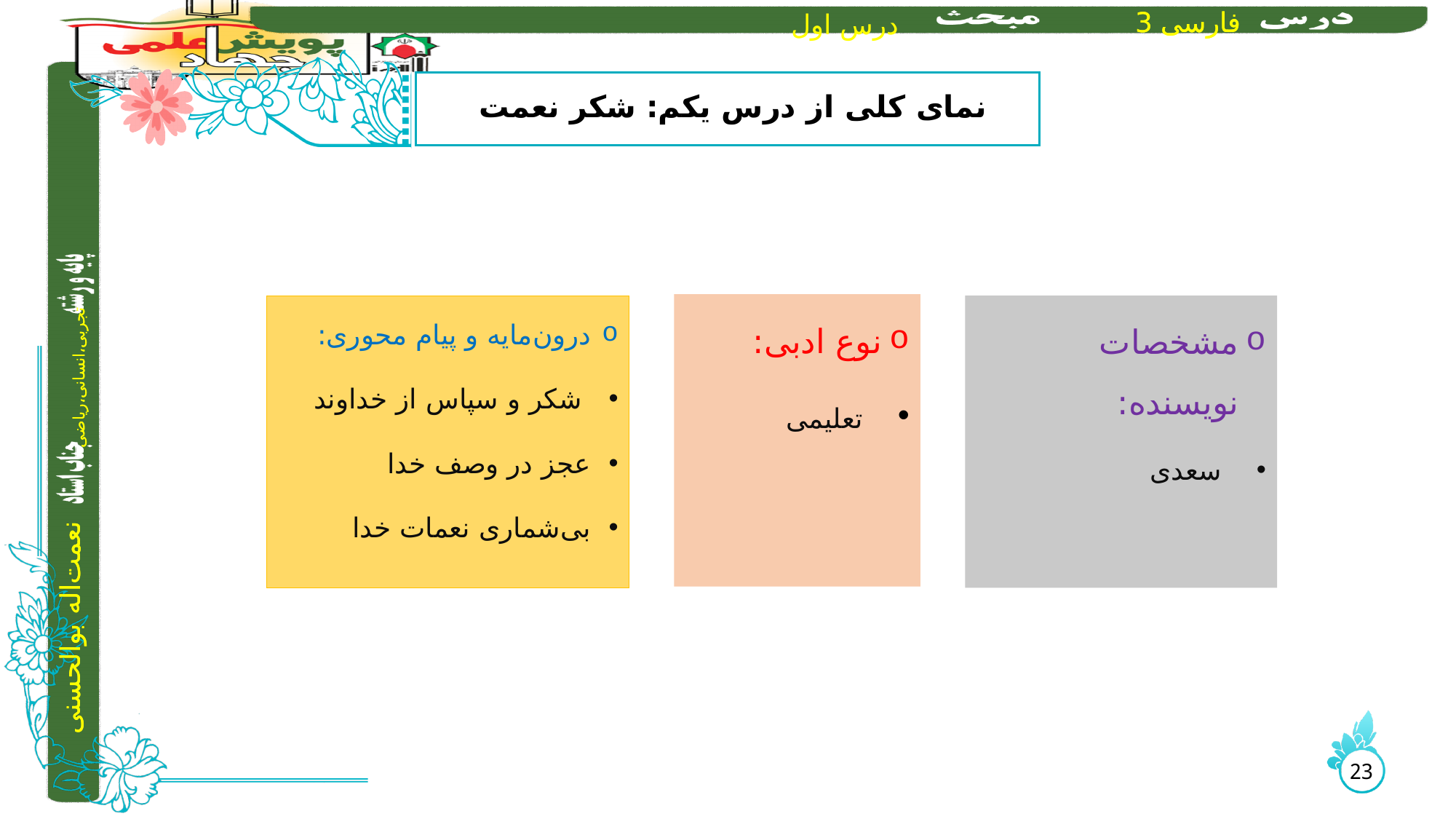

# نمای کلی از درس یکم: شکر نعمت
نوع ادبی:
  تعلیمی

مشخصات نویسنده:
  سعدی

درون‌مایه و پیام محوری:
 شکر و سپاس از خداوند
عجز در وصف خدا
بی‌شماری نعمات خدا